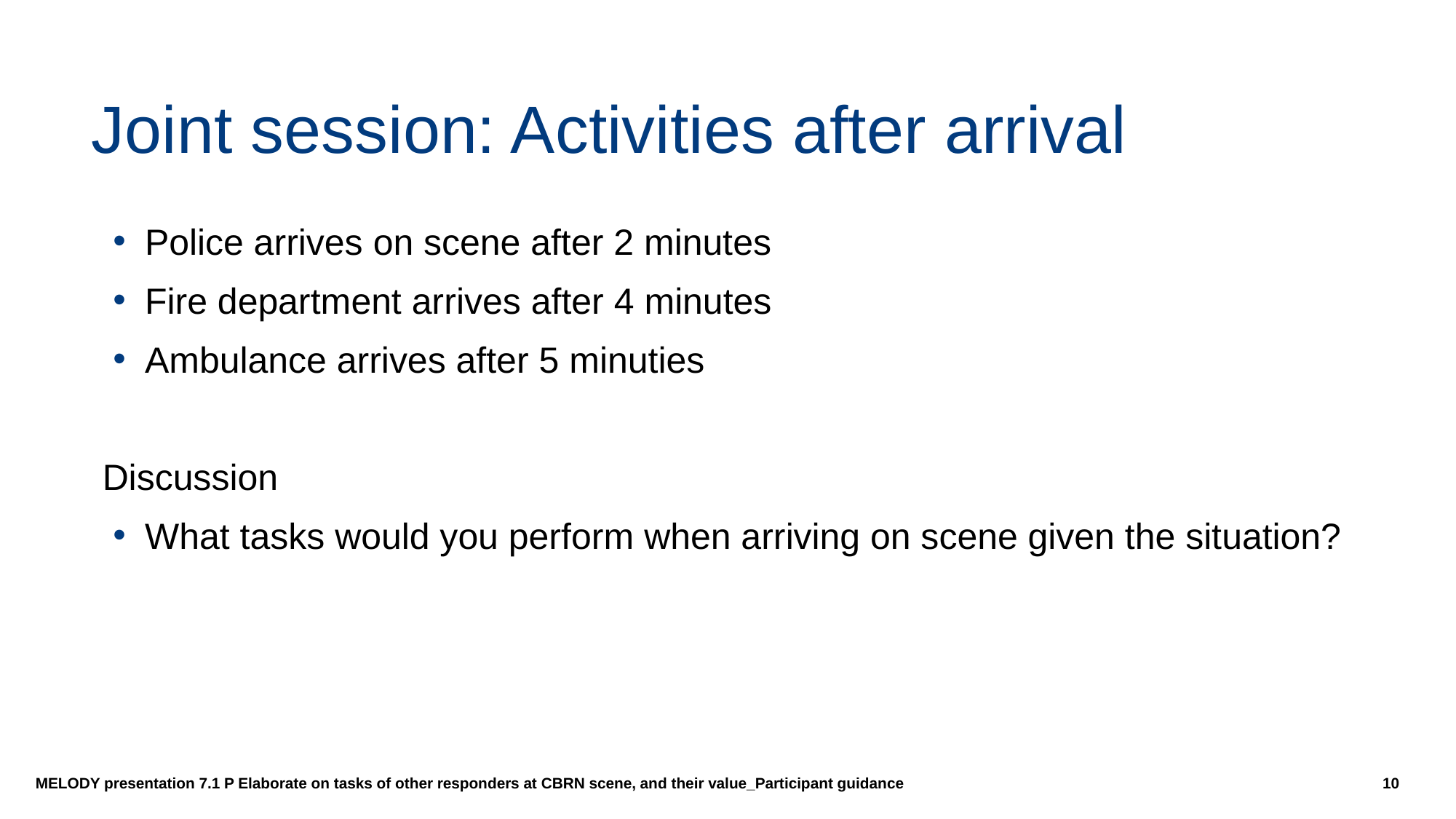

# Joint session: Activities after arrival
Police arrives on scene after 2 minutes
Fire department arrives after 4 minutes
Ambulance arrives after 5 minuties

Discussion
What tasks would you perform when arriving on scene given the situation?

MELODY presentation 7.1 P Elaborate on tasks of other responders at CBRN scene, and their value_Participant guidance
10